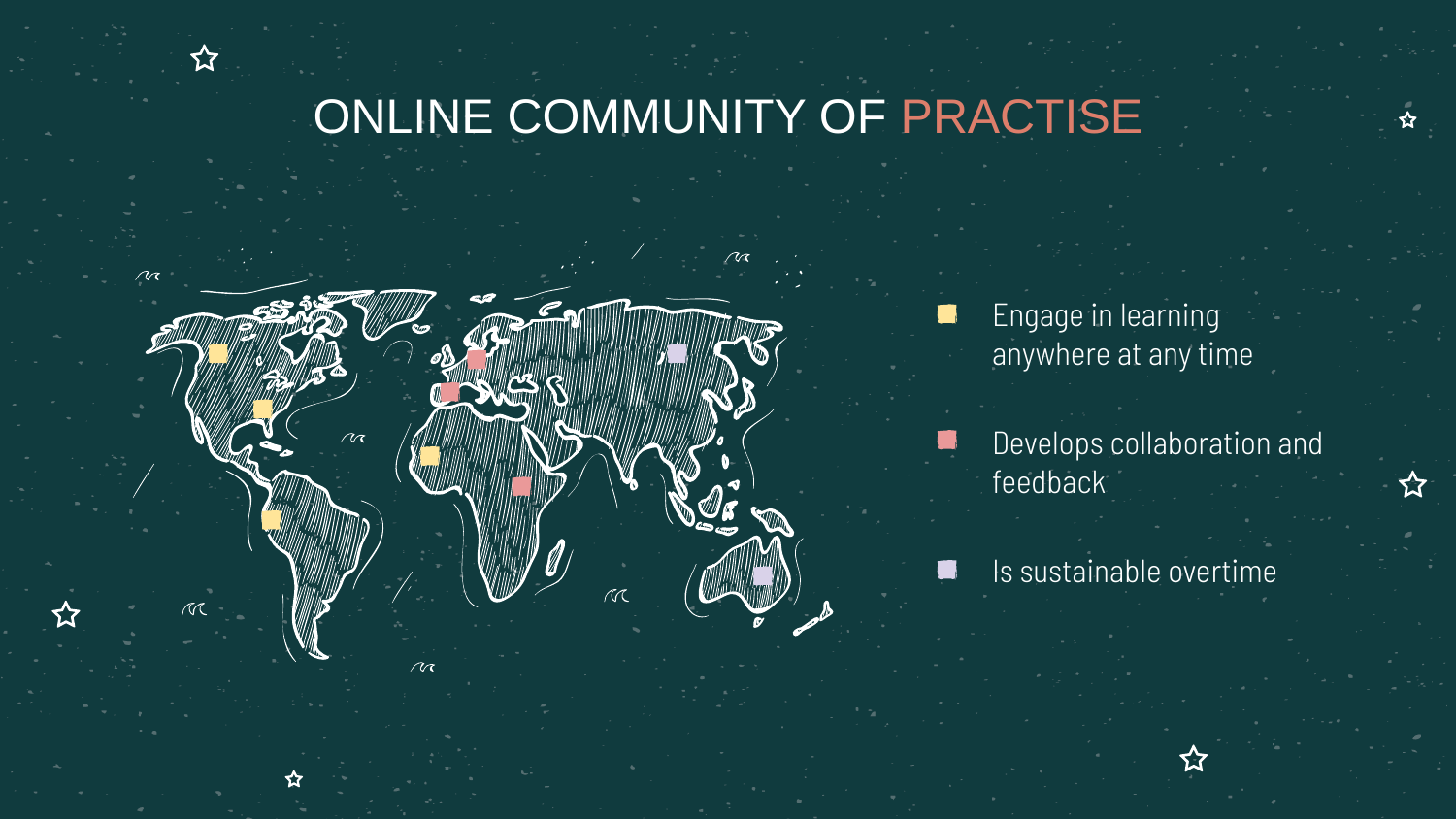

# ONLINE COMMUNITY OF PRACTISE

Engage in learning anywhere at any time

Develops collaboration and feedback

Is sustainable overtime